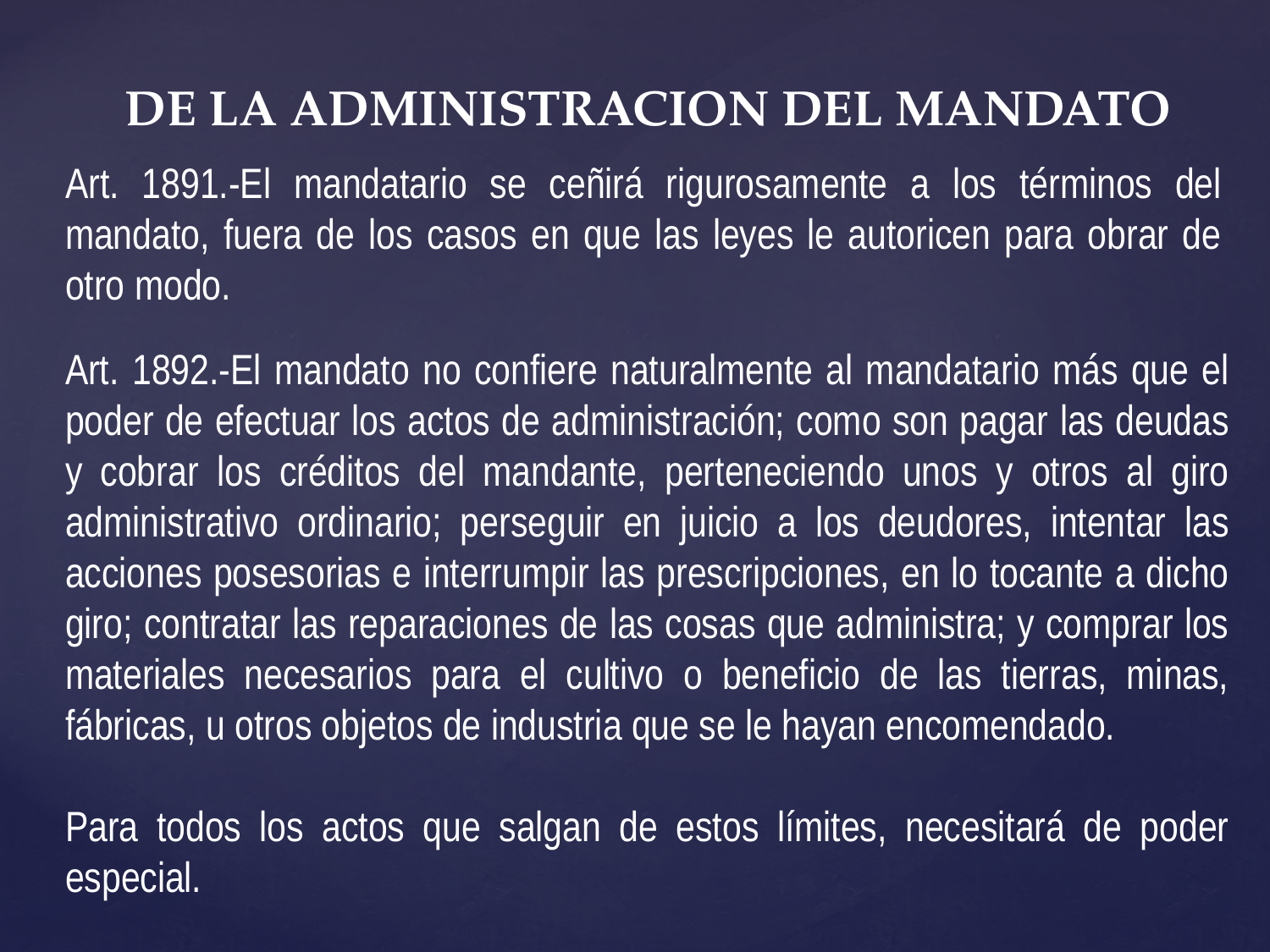

DE LA ADMINISTRACION DEL MANDATO
Art. 1891.-El mandatario se ceñirá rigurosamente a los términos del mandato, fuera de los casos en que las leyes le autoricen para obrar de otro modo.
Art. 1892.-El mandato no confiere naturalmente al mandatario más que el poder de efectuar los actos de administración; como son pagar las deudas y cobrar los créditos del mandante, perteneciendo unos y otros al giro administrativo ordinario; perseguir en juicio a los deudores, intentar las acciones posesorias e interrumpir las prescripciones, en lo tocante a dicho giro; contratar las reparaciones de las cosas que administra; y comprar los materiales necesarios para el cultivo o beneficio de las tierras, minas, fábricas, u otros objetos de industria que se le hayan encomendado.

Para todos los actos que salgan de estos límites, necesitará de poder especial.